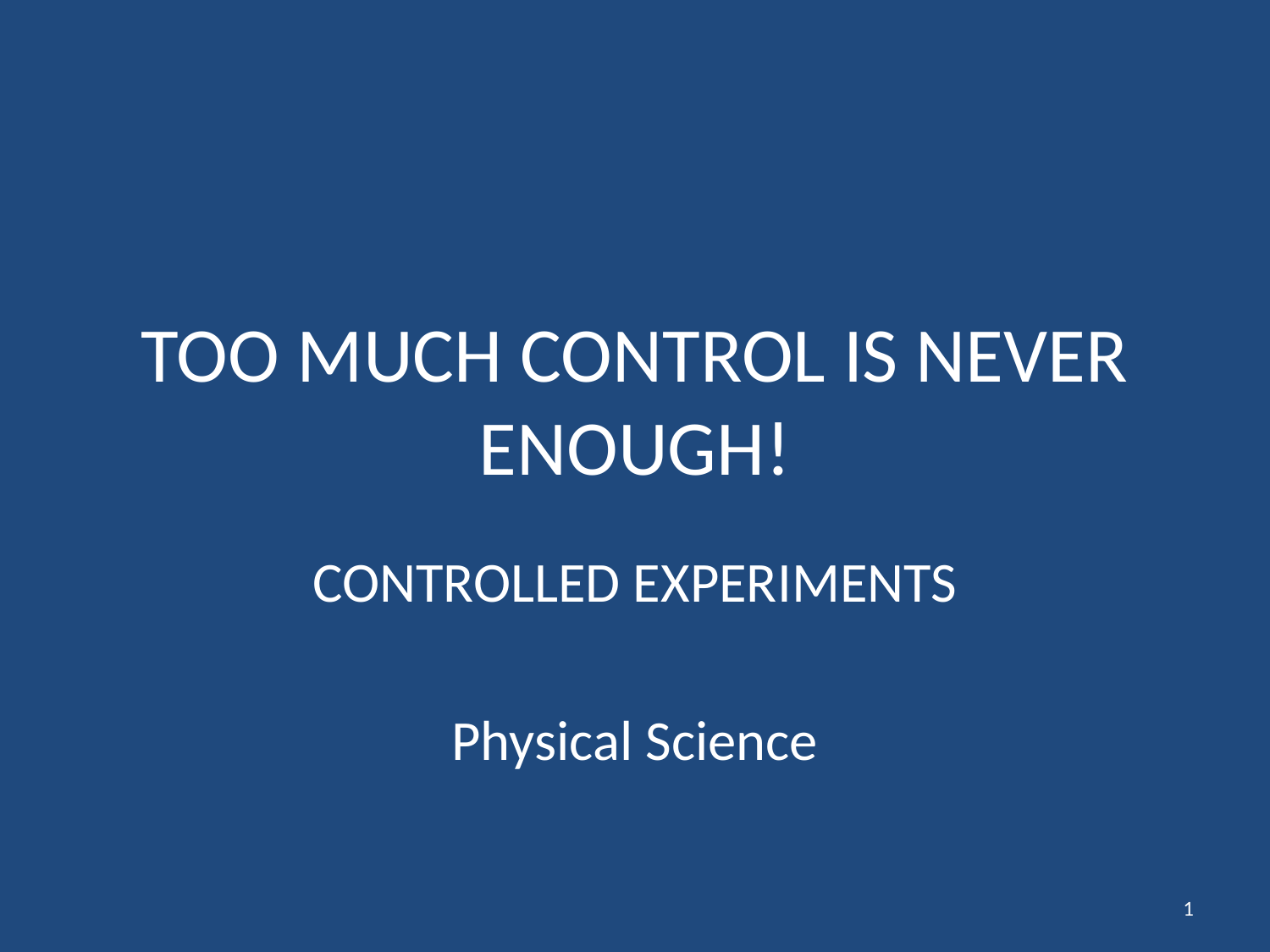

# TOO MUCH CONTROL IS NEVER ENOUGH!
CONTROLLED EXPERIMENTS

Physical Science
1